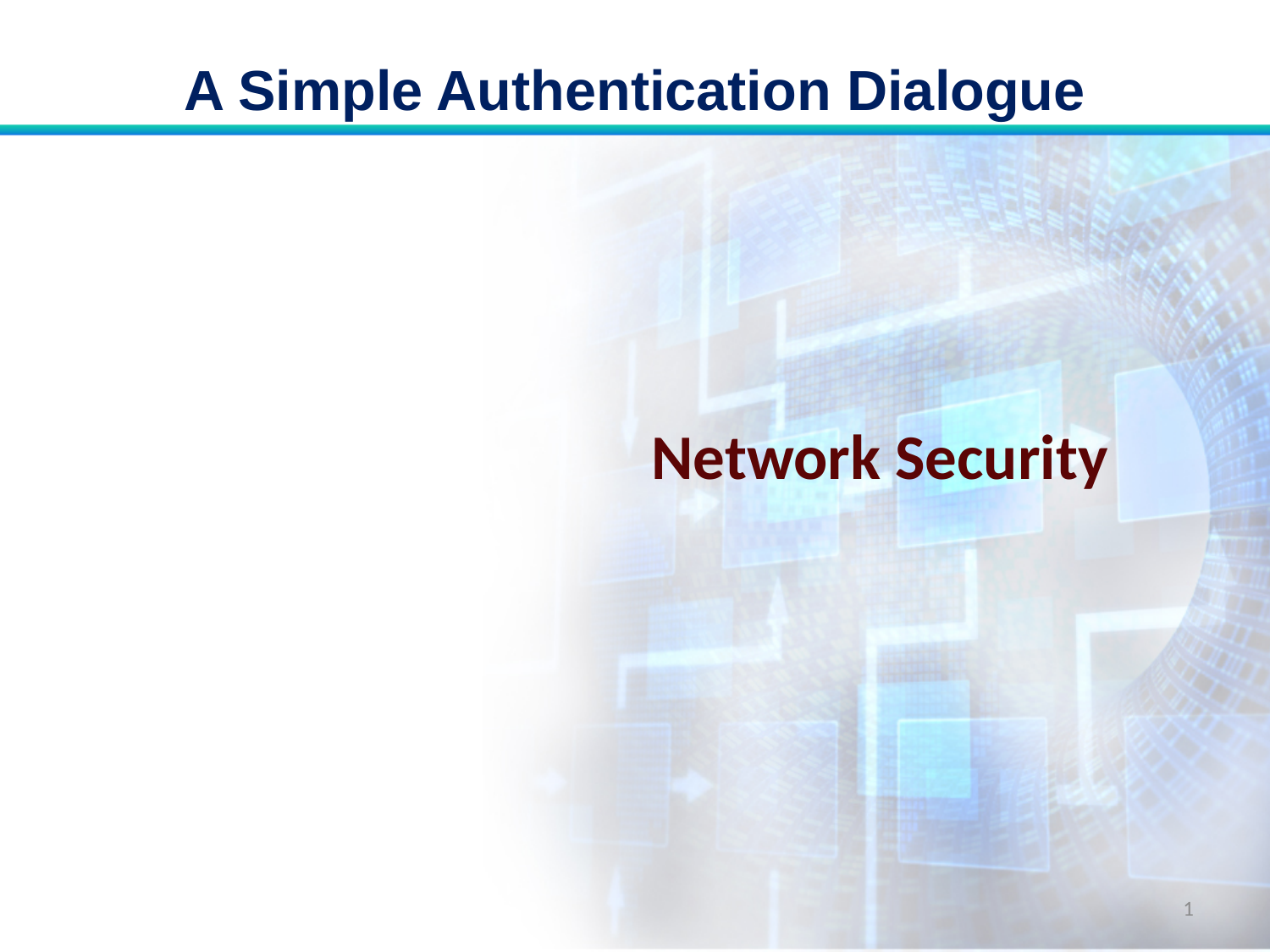

# A Simple Authentication Dialogue
Network Security
1